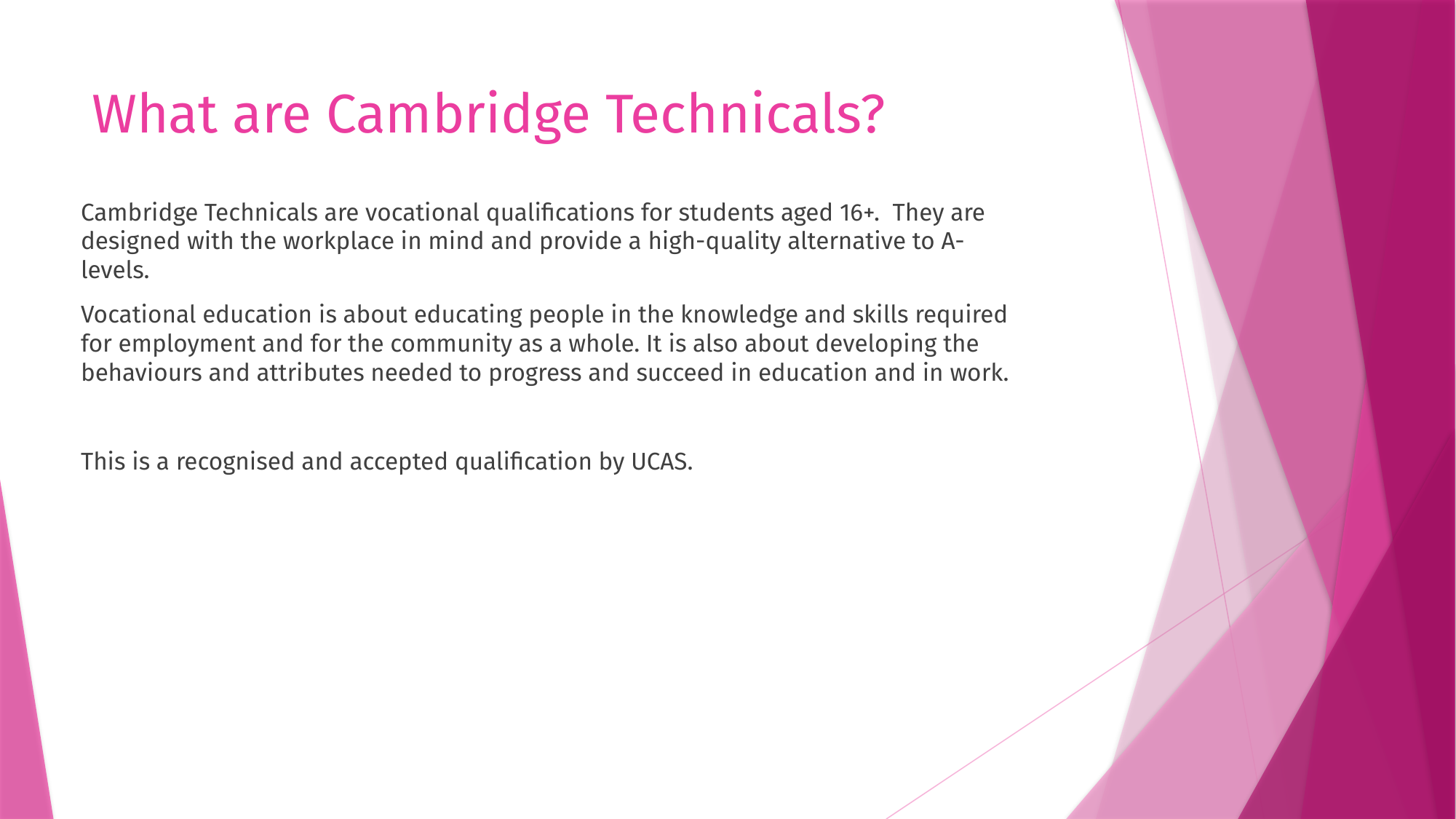

# What are Cambridge Technicals?
Cambridge Technicals are vocational qualifications for students aged 16+.  They are designed with the workplace in mind and provide a high-quality alternative to A-levels.
Vocational education is about educating people in the knowledge and skills required for employment and for the community as a whole. It is also about developing the behaviours and attributes needed to progress and succeed in education and in work.

This is a recognised and accepted qualification by UCAS.